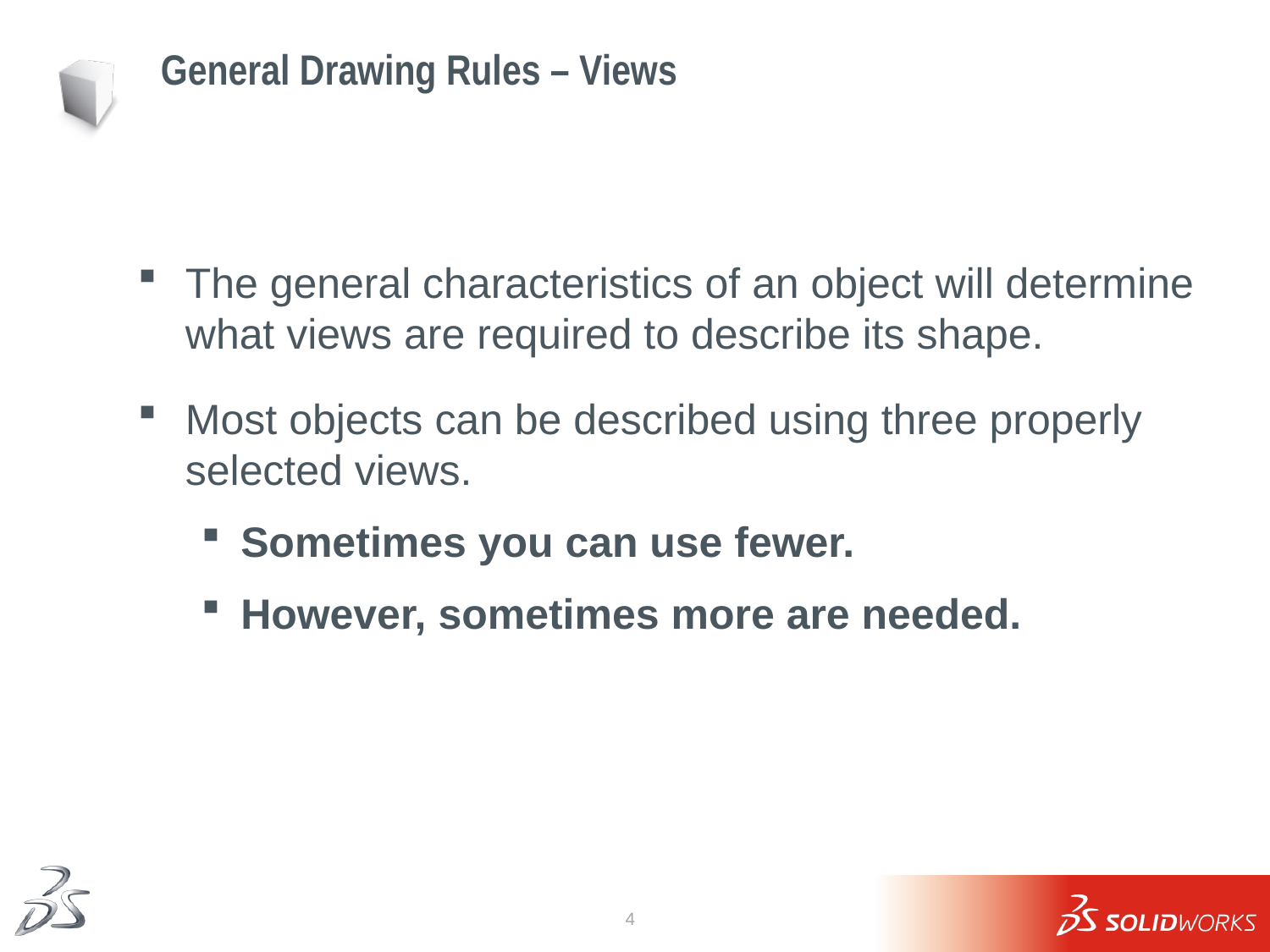

# General Drawing Rules – Views
The general characteristics of an object will determine what views are required to describe its shape.
Most objects can be described using three properly selected views.
Sometimes you can use fewer.
However, sometimes more are needed.